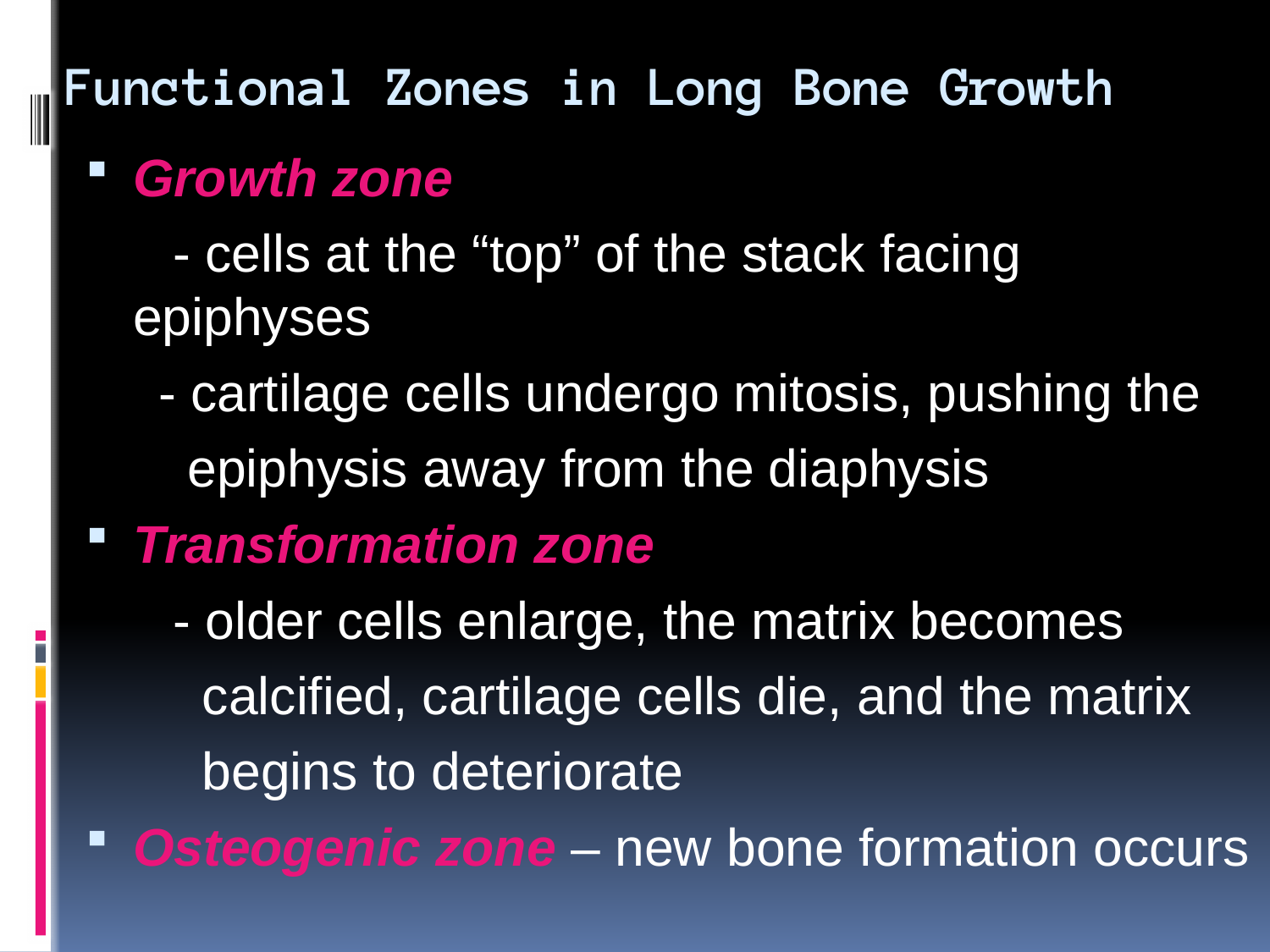

# Functional Zones in Long Bone Growth
Growth zone
      - cells at the “top” of the stack facing epiphyses
     - cartilage cells undergo mitosis, pushing the
       epiphysis away from the diaphysis
Transformation zone
      - older cells enlarge, the matrix becomes
        calcified, cartilage cells die, and the matrix
        begins to deteriorate
Osteogenic zone – new bone formation occurs